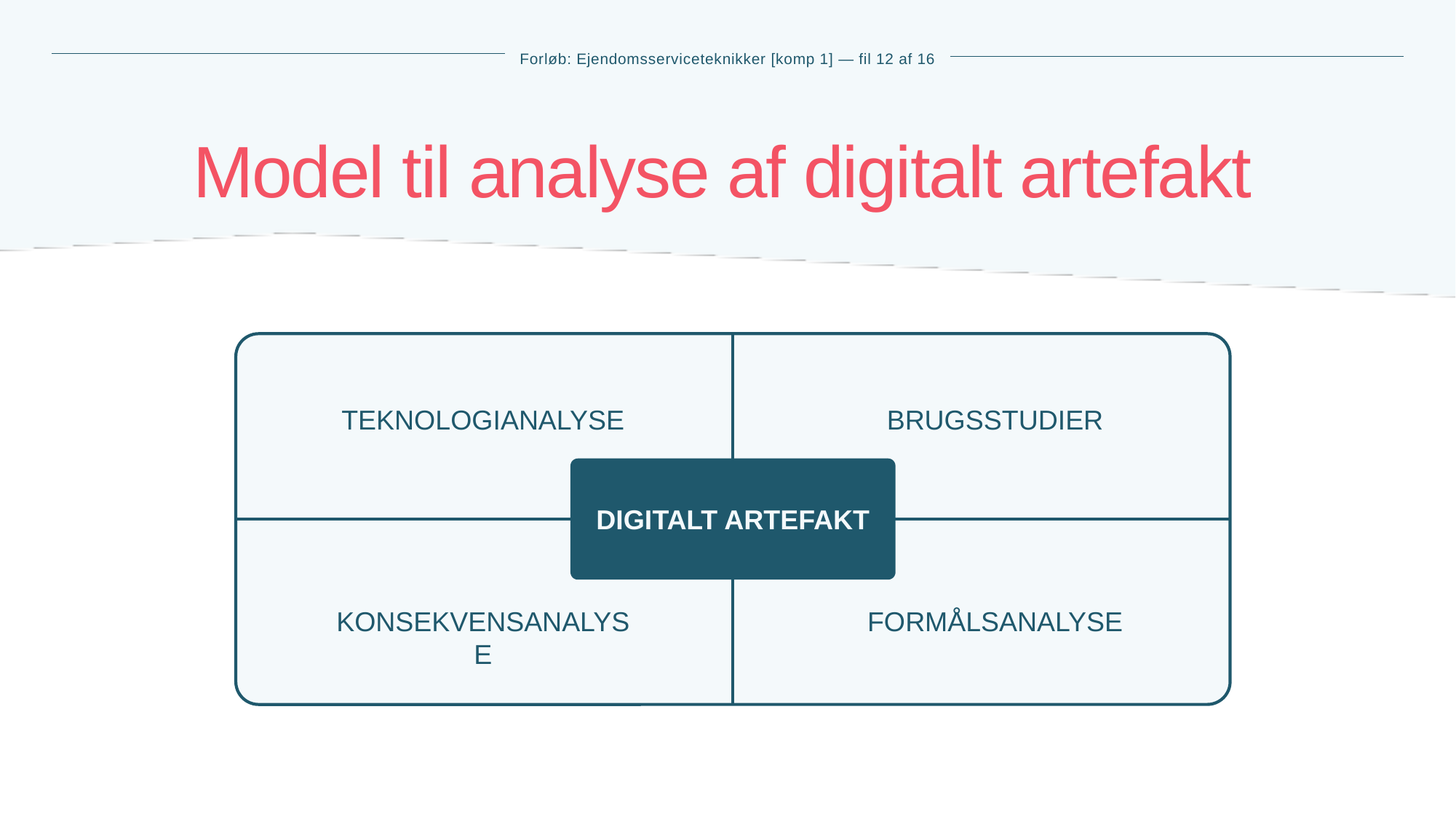

Model til analyse af digitalt artefakt

TEKNOLOGIANALYSE
BRUGSSTUDIER

DIGITALT ARTEFAKT

KONSEKVENSANALYSE
FORMÅLSANALYSE